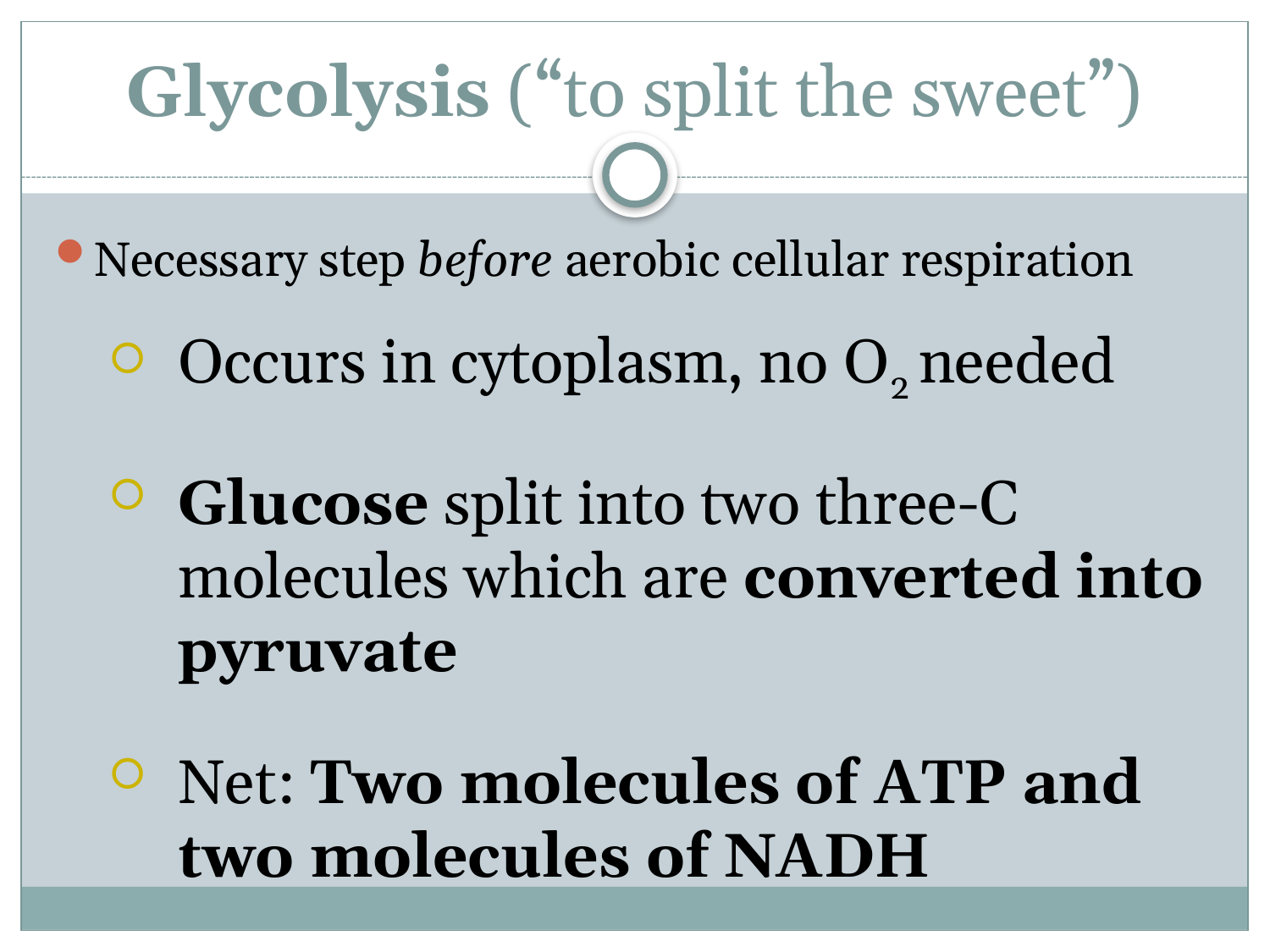

# Glycolysis (“to split the sweet”)
Necessary step before aerobic cellular respiration

Occurs in cytoplasm, no O2 needed

Glucose split into two three-C molecules which are converted into pyruvate

Net: Two molecules of ATP and two molecules of NADH